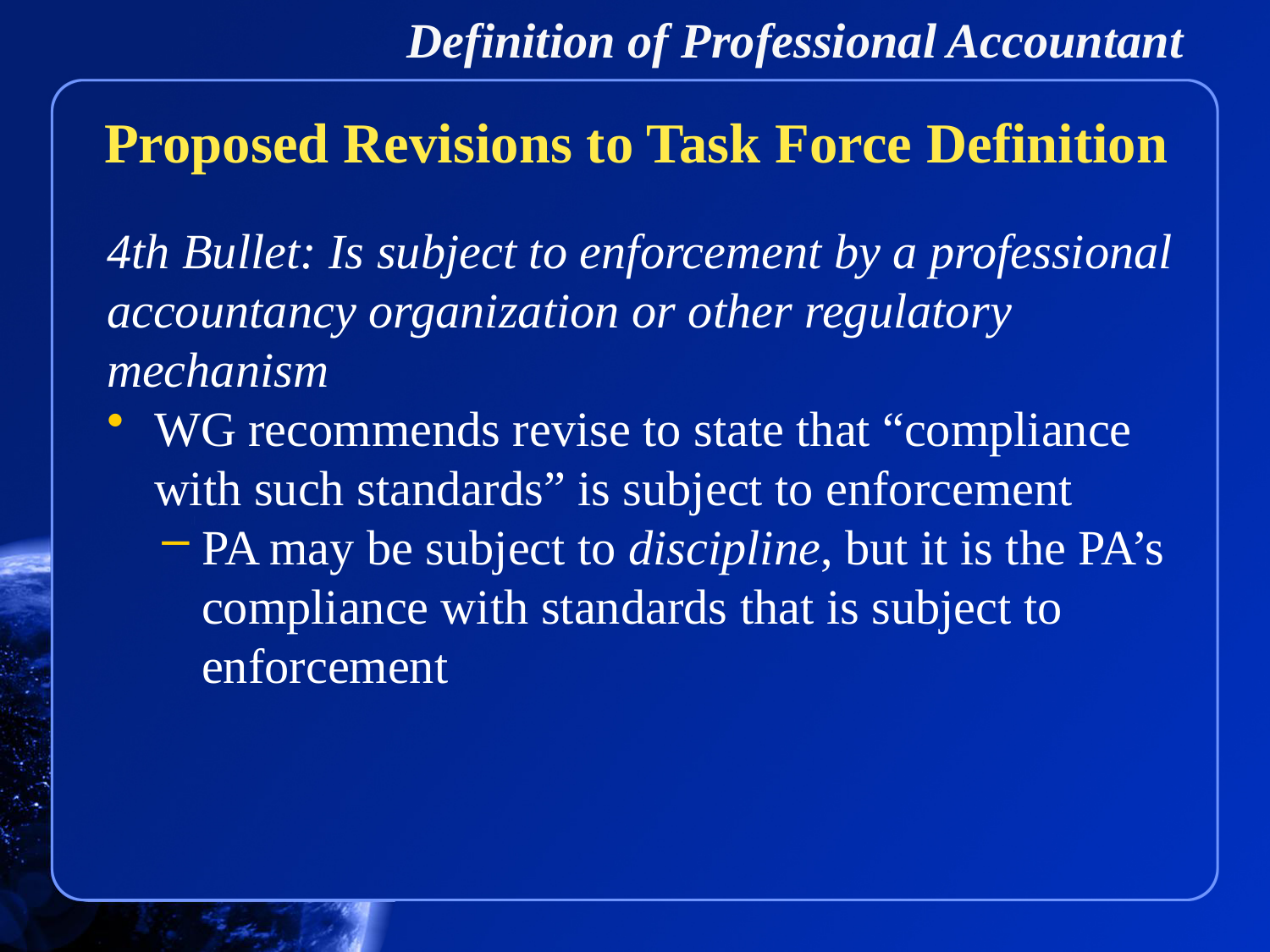

# Definition of Professional Accountant
Proposed Revisions to Task Force Definition
4th Bullet: Is subject to enforcement by a professional accountancy organization or other regulatory mechanism
WG recommends revise to state that “compliance with such standards” is subject to enforcement
PA may be subject to discipline, but it is the PA’s compliance with standards that is subject to enforcement